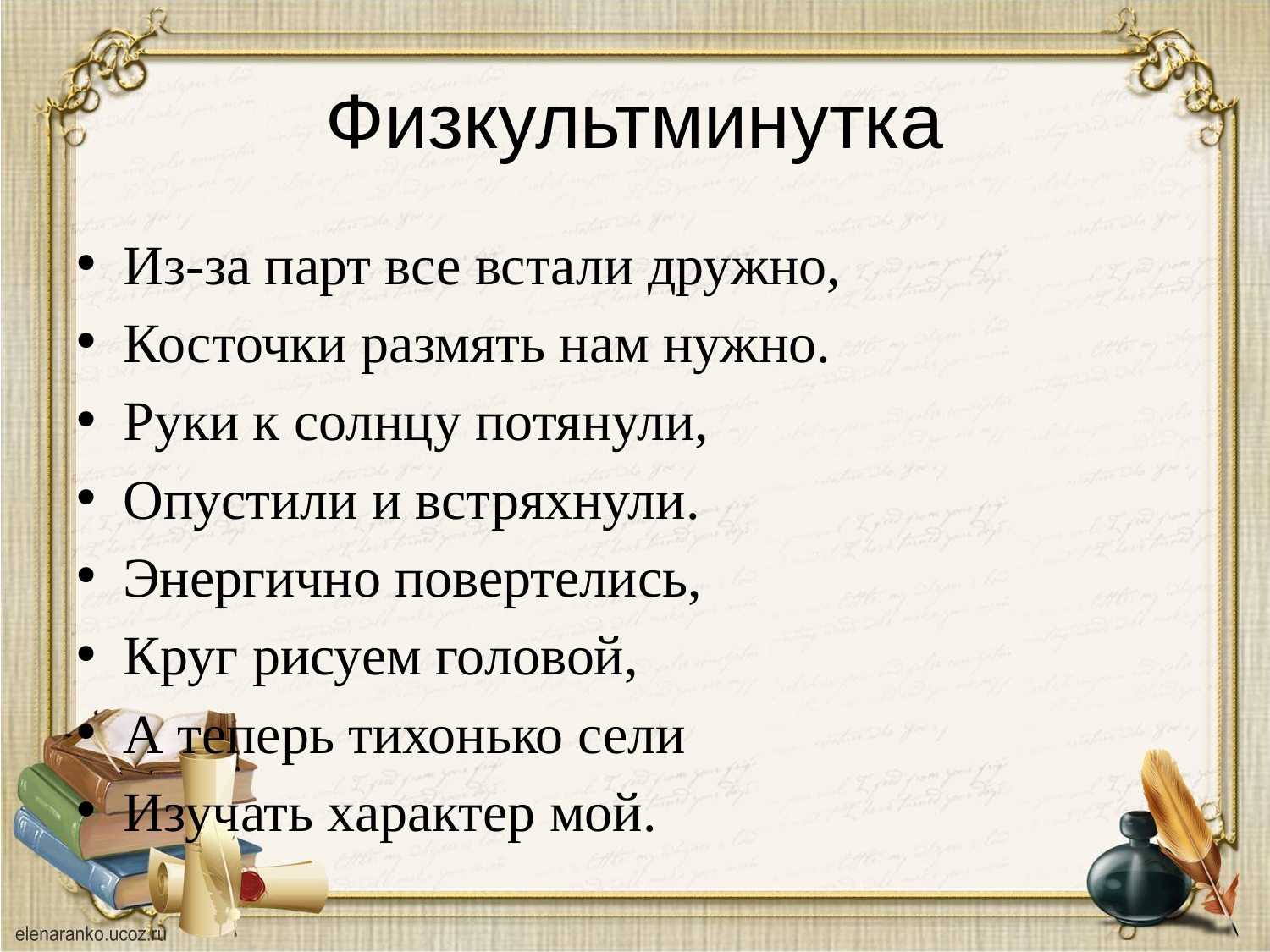

# Физкультминутка
Из-за парт все встали дружно,
Косточки размять нам нужно.
Руки к солнцу потянули,
Опустили и встряхнули.
Энергично повертелись,
Круг рисуем головой,
А теперь тихонько сели
Изучать характер мой.